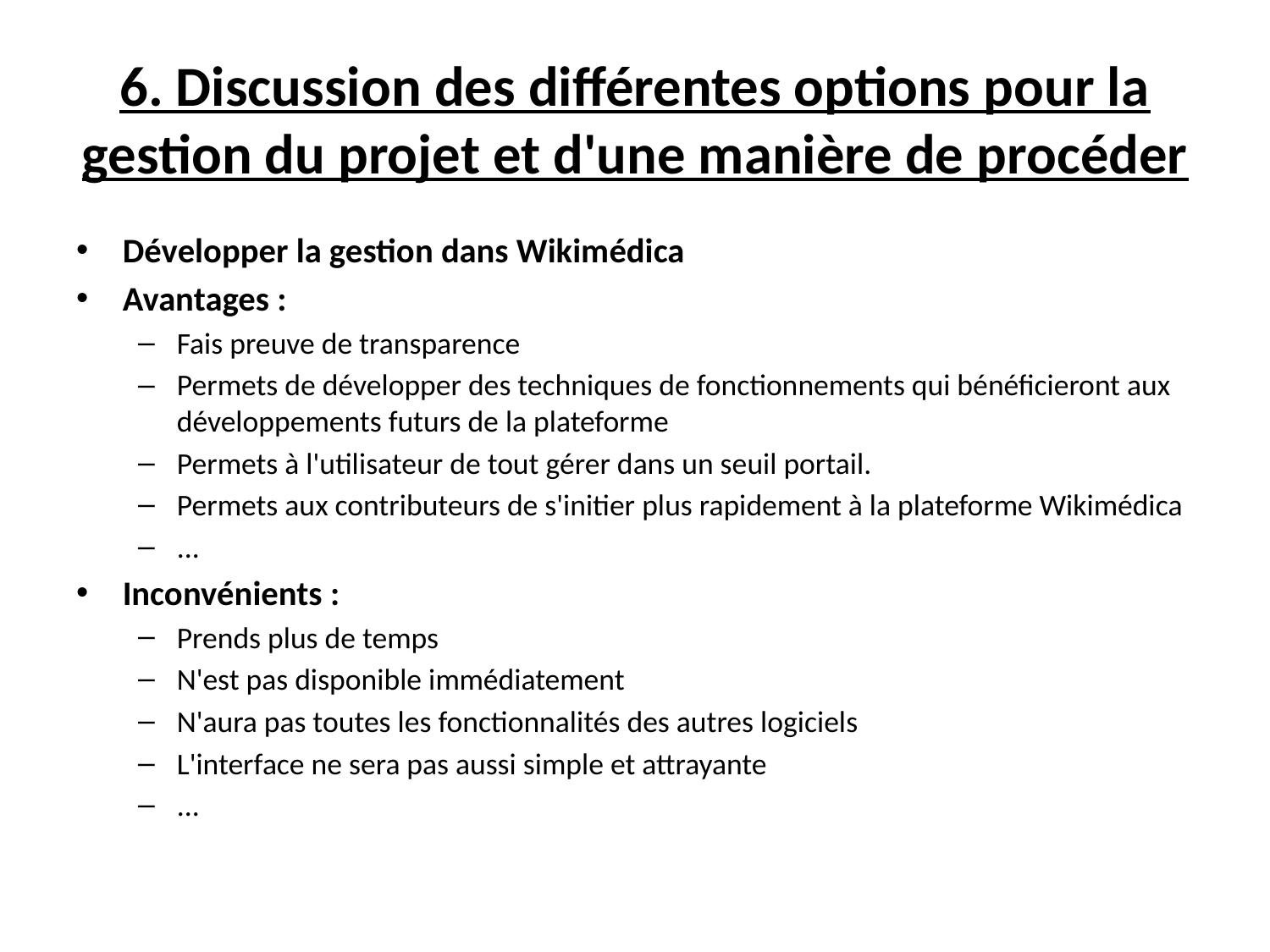

# 6. Discussion des différentes options pour la gestion du projet et d'une manière de procéder
Développer la gestion dans Wikimédica
Avantages :
Fais preuve de transparence
Permets de développer des techniques de fonctionnements qui bénéficieront aux développements futurs de la plateforme
Permets à l'utilisateur de tout gérer dans un seuil portail.
Permets aux contributeurs de s'initier plus rapidement à la plateforme Wikimédica
...
Inconvénients :
Prends plus de temps
N'est pas disponible immédiatement
N'aura pas toutes les fonctionnalités des autres logiciels
L'interface ne sera pas aussi simple et attrayante
...